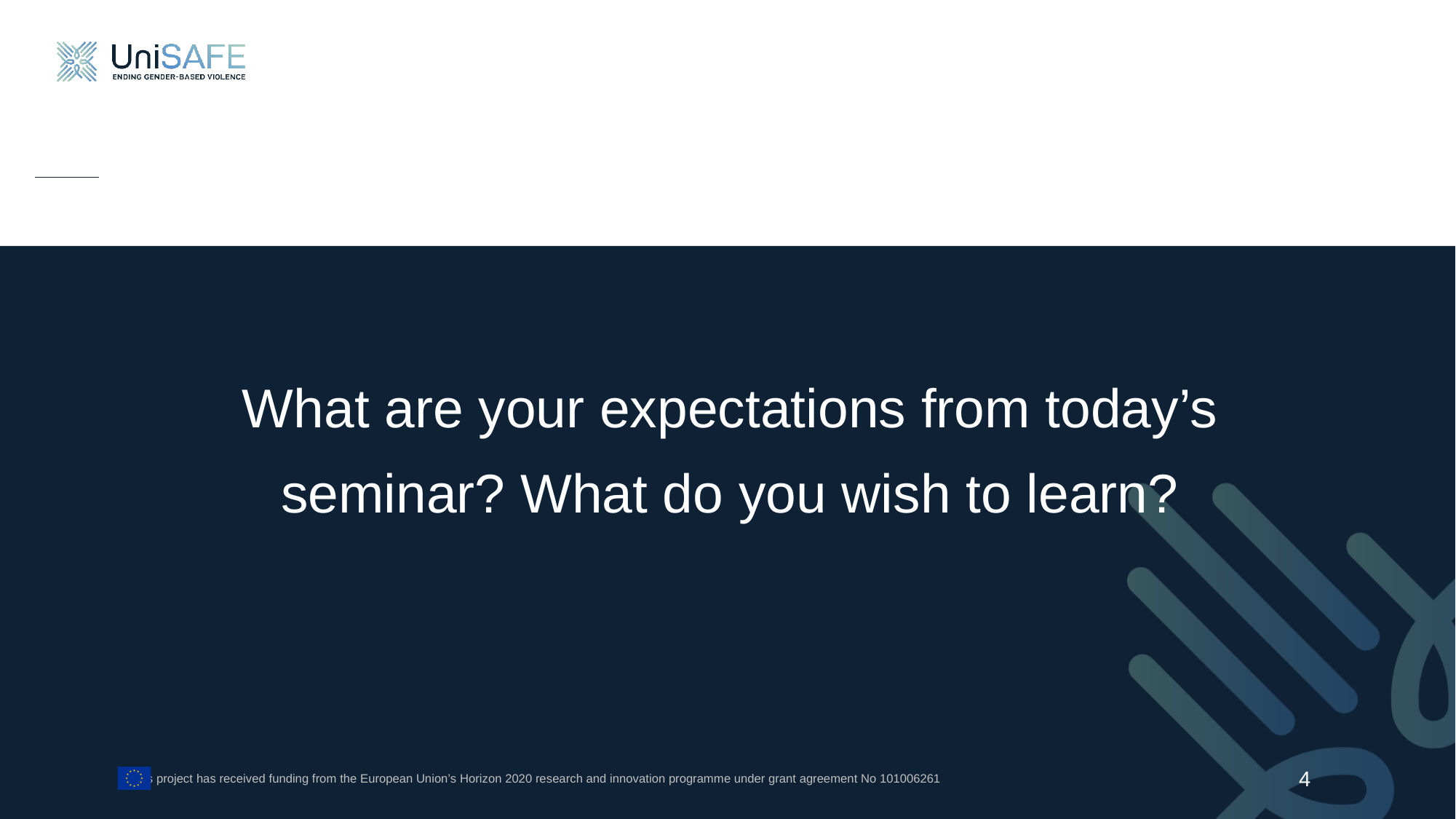

What are your expectations from today’s seminar? What do you wish to learn?